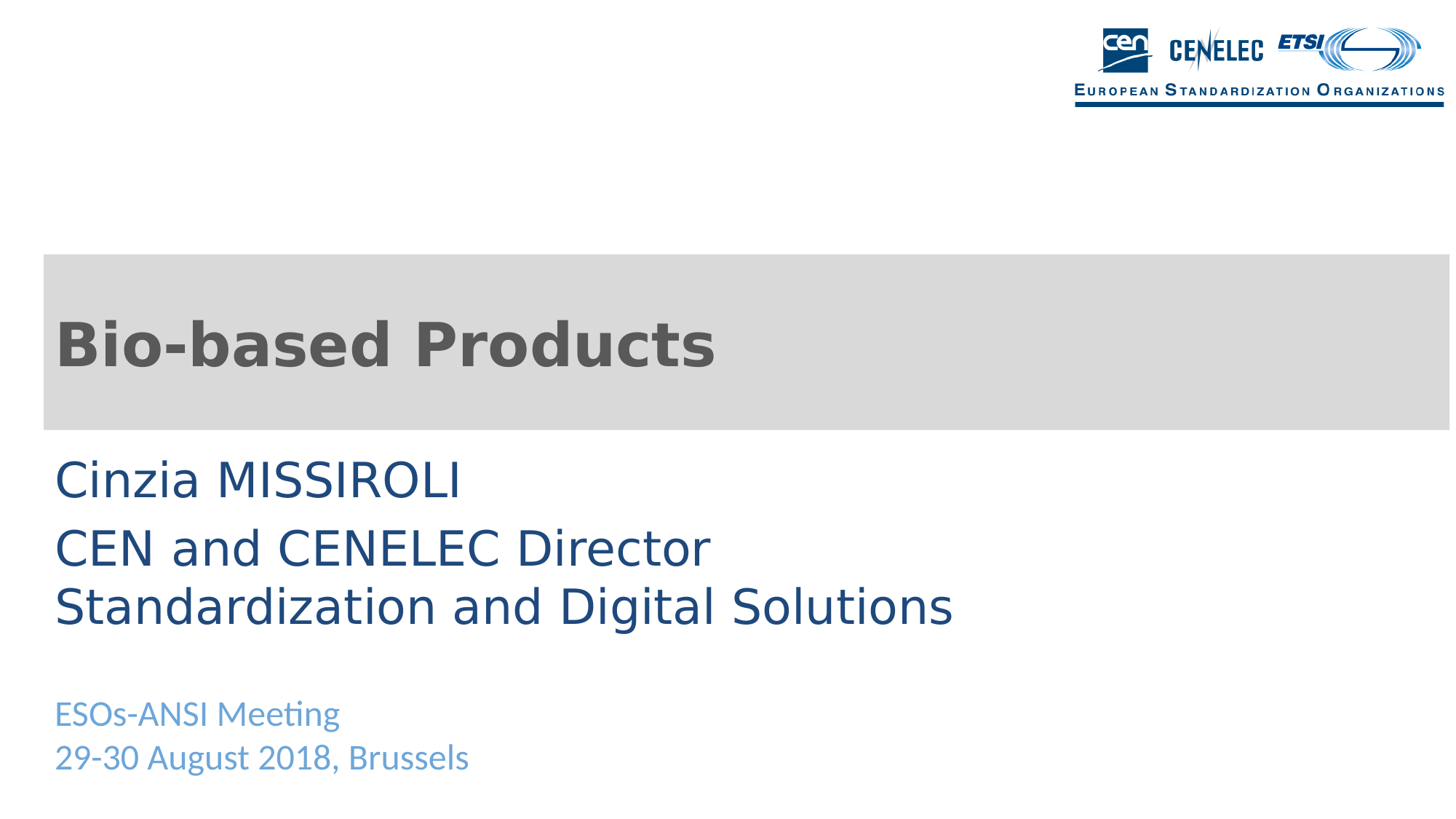

# Bio-based Products
Cinzia MISSIROLI
CEN and CENELEC Director Standardization and Digital Solutions

ESOs-ANSI Meeting
29-30 August 2018, Brussels